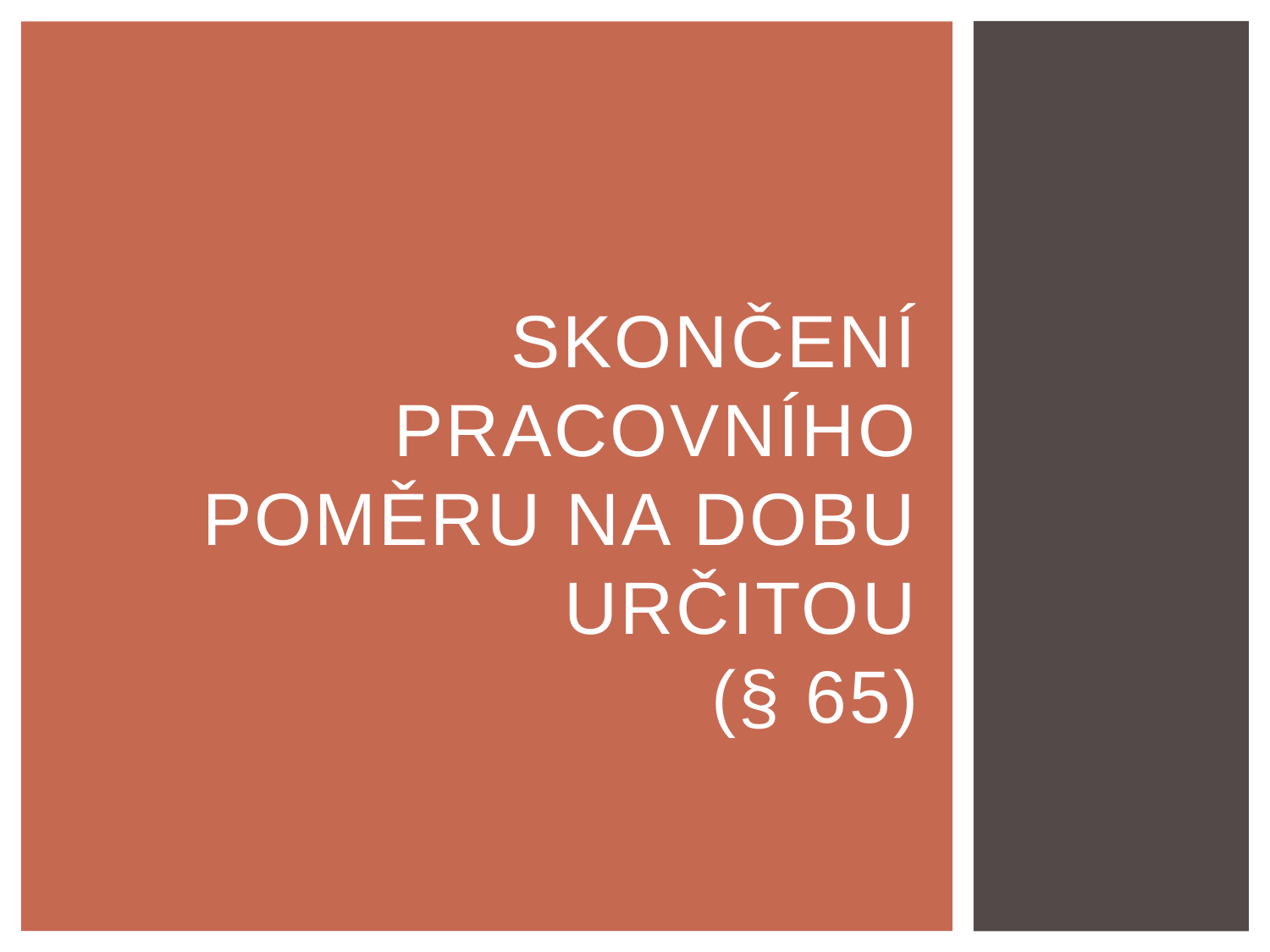

# skončení pracovního poměru na dobu určitou (§ 65)